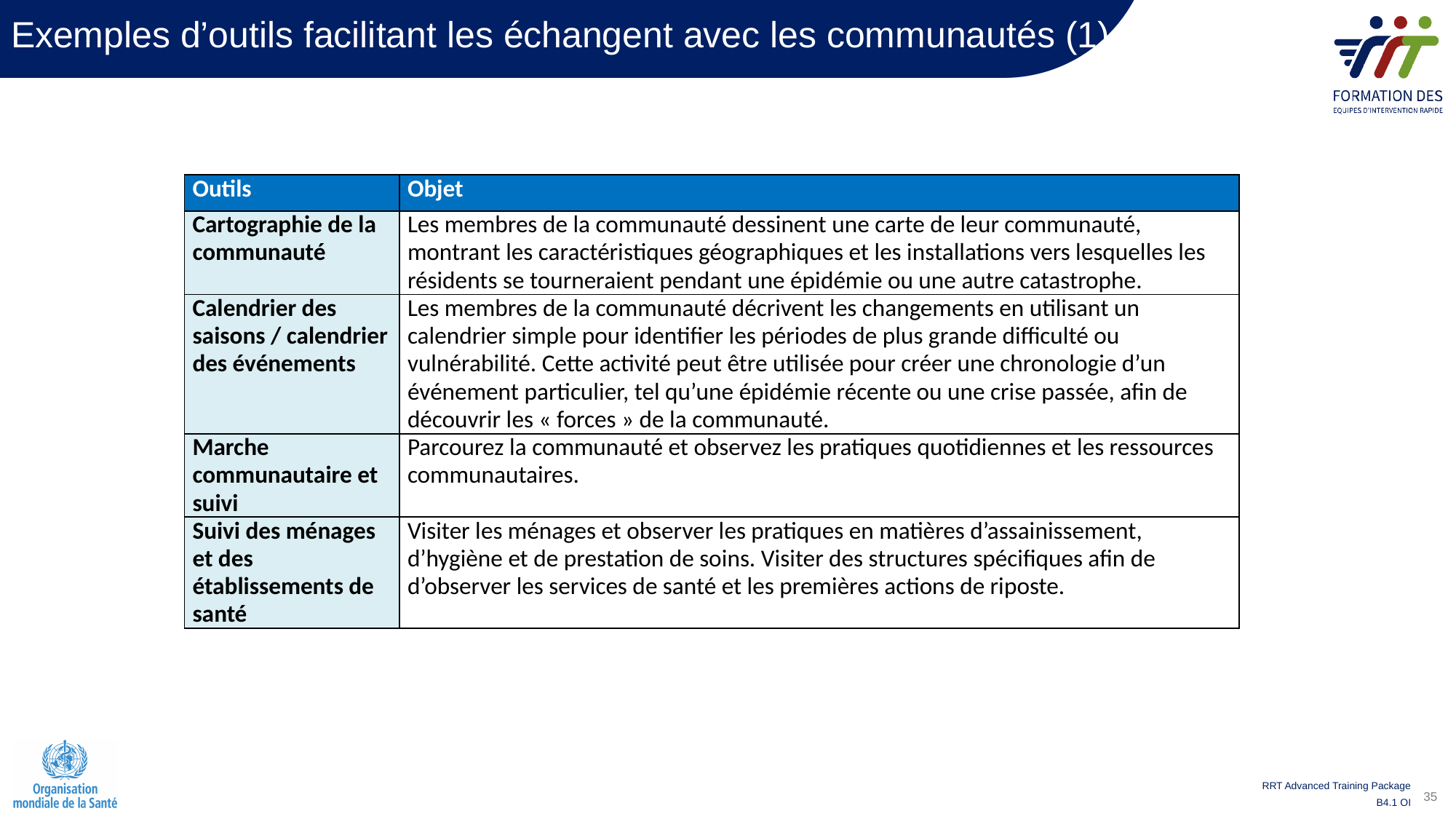

Exemples d’outils facilitant les échangent avec les communautés (1)
| Outils | Objet |
| --- | --- |
| Cartographie de la communauté | Les membres de la communauté dessinent une carte de leur communauté, montrant les caractéristiques géographiques et les installations vers lesquelles les résidents se tourneraient pendant une épidémie ou une autre catastrophe. |
| Calendrier des saisons / calendrier des événements | Les membres de la communauté décrivent les changements en utilisant un calendrier simple pour identifier les périodes de plus grande difficulté ou vulnérabilité. Cette activité peut être utilisée pour créer une chronologie d’un événement particulier, tel qu’une épidémie récente ou une crise passée, afin de découvrir les « forces » de la communauté. |
| Marche communautaire et suivi | Parcourez la communauté et observez les pratiques quotidiennes et les ressources communautaires. |
| Suivi des ménages et des établissements de santé | Visiter les ménages et observer les pratiques en matières d’assainissement, d’hygiène et de prestation de soins. Visiter des structures spécifiques afin de d’observer les services de santé et les premières actions de riposte. |